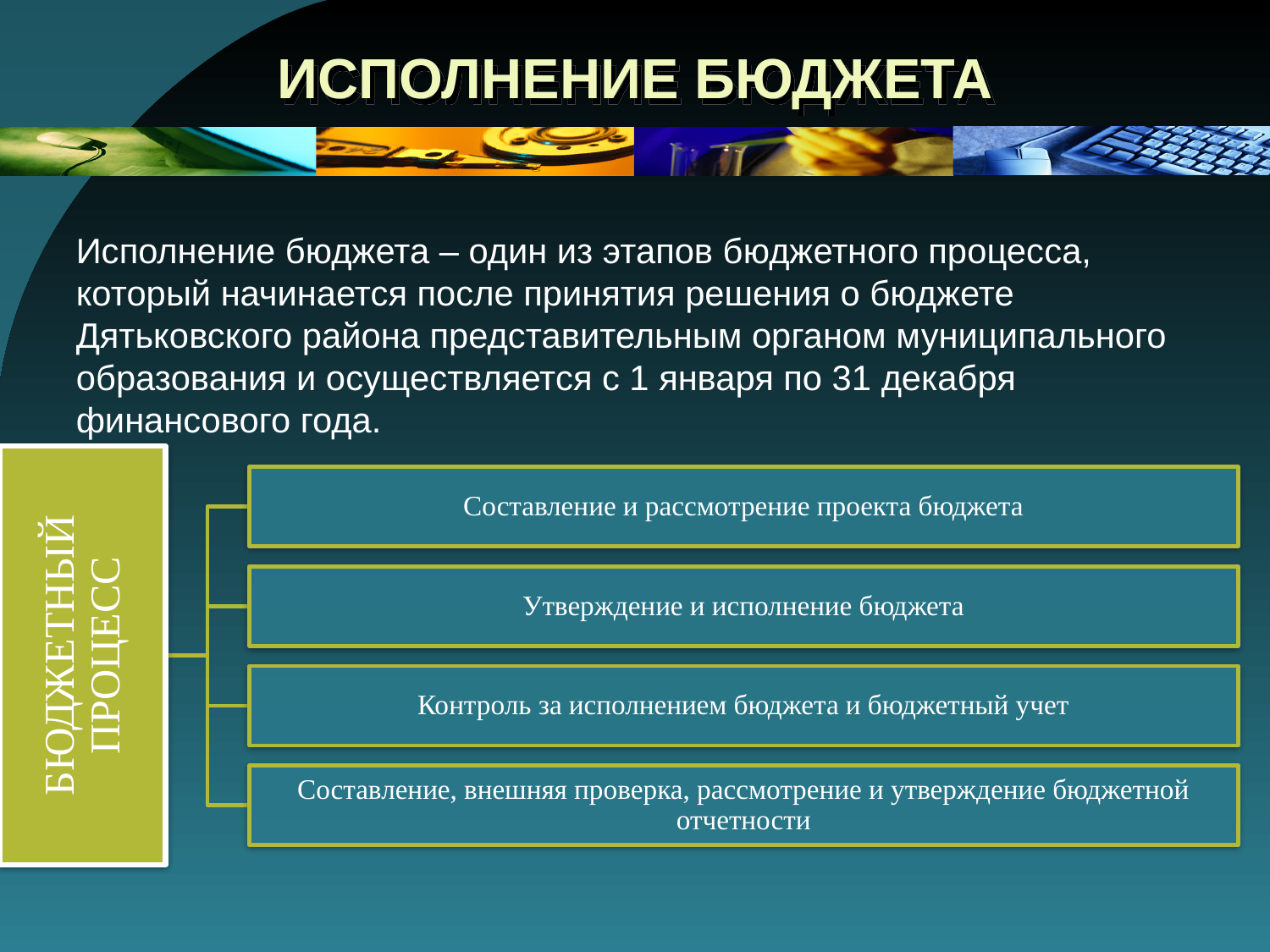

# ИСПОЛНЕНИЕ БЮДЖЕТА
Исполнение бюджета – один из этапов бюджетного процесса, который начинается после принятия решения о бюджете Дятьковского района представительным органом муниципального образования и осуществляется с 1 января по 31 декабря финансового года.

БЮДЖЕТНЫЙ ПРОЦЕСС
Составление и рассмотрение проекта бюджета
Утверждение и исполнение бюджета
Контроль за исполнением бюджета и бюджетный учет
Составление, внешняя проверка, рассмотрение и утверждение бюджетной отчетности